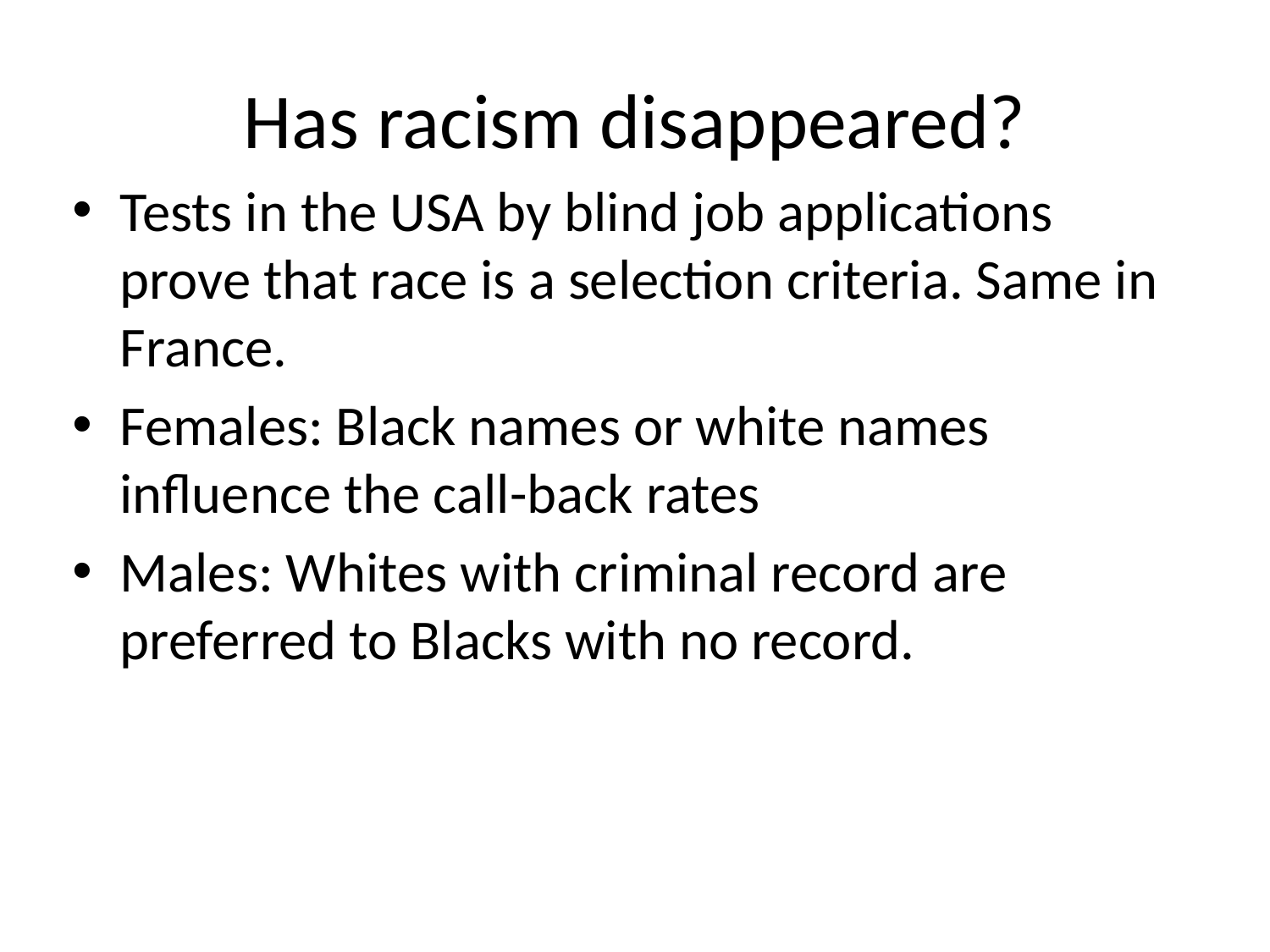

# Has racism disappeared?
Tests in the USA by blind job applications prove that race is a selection criteria. Same in France.
Females: Black names or white names influence the call-back rates
Males: Whites with criminal record are preferred to Blacks with no record.